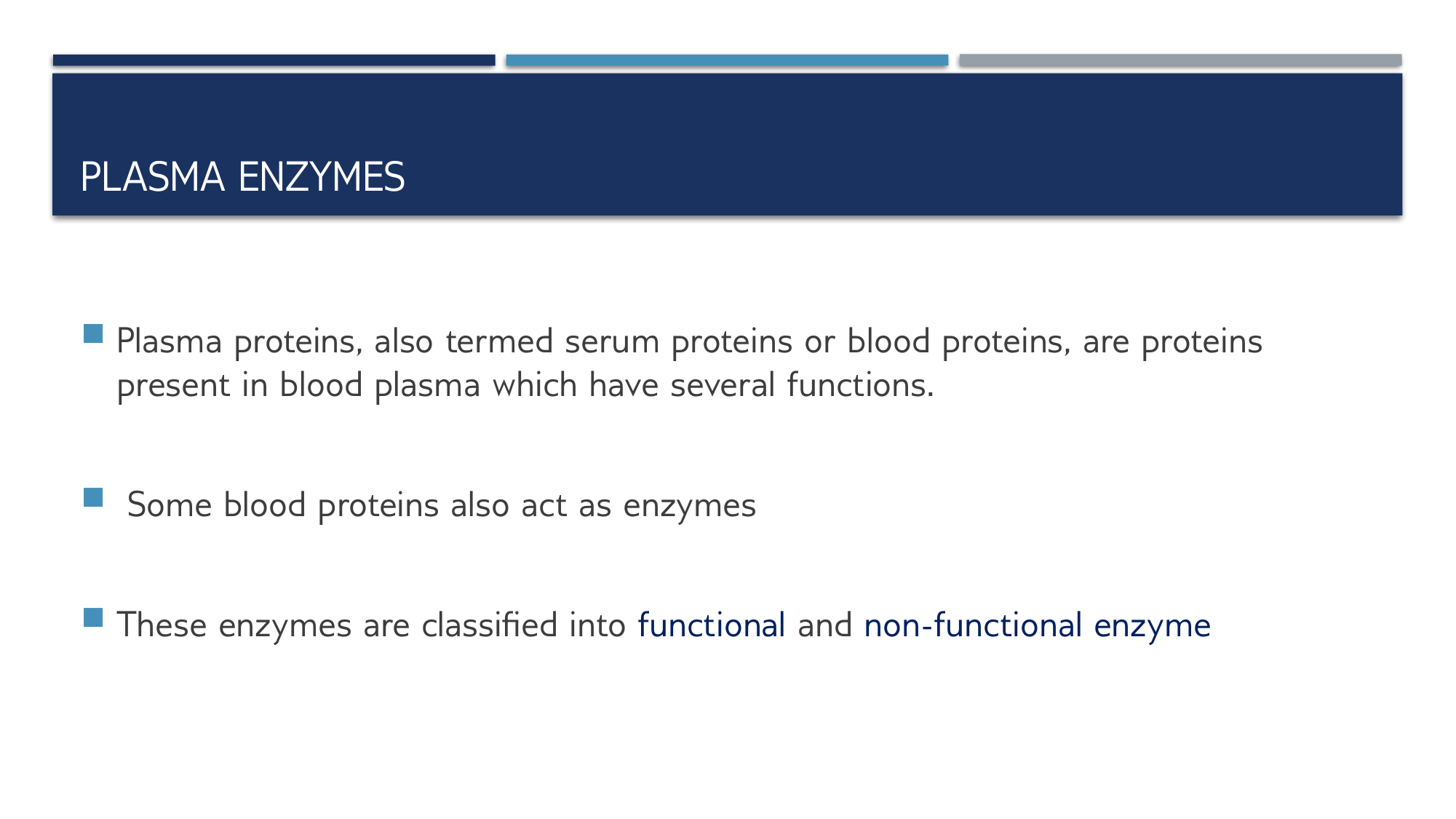

# Plasma enzymes
Plasma proteins, also termed serum proteins or blood proteins, are proteins present in blood plasma which have several functions.

 Some blood proteins also act as enzymes

These enzymes are classified into functional and non-functional enzyme